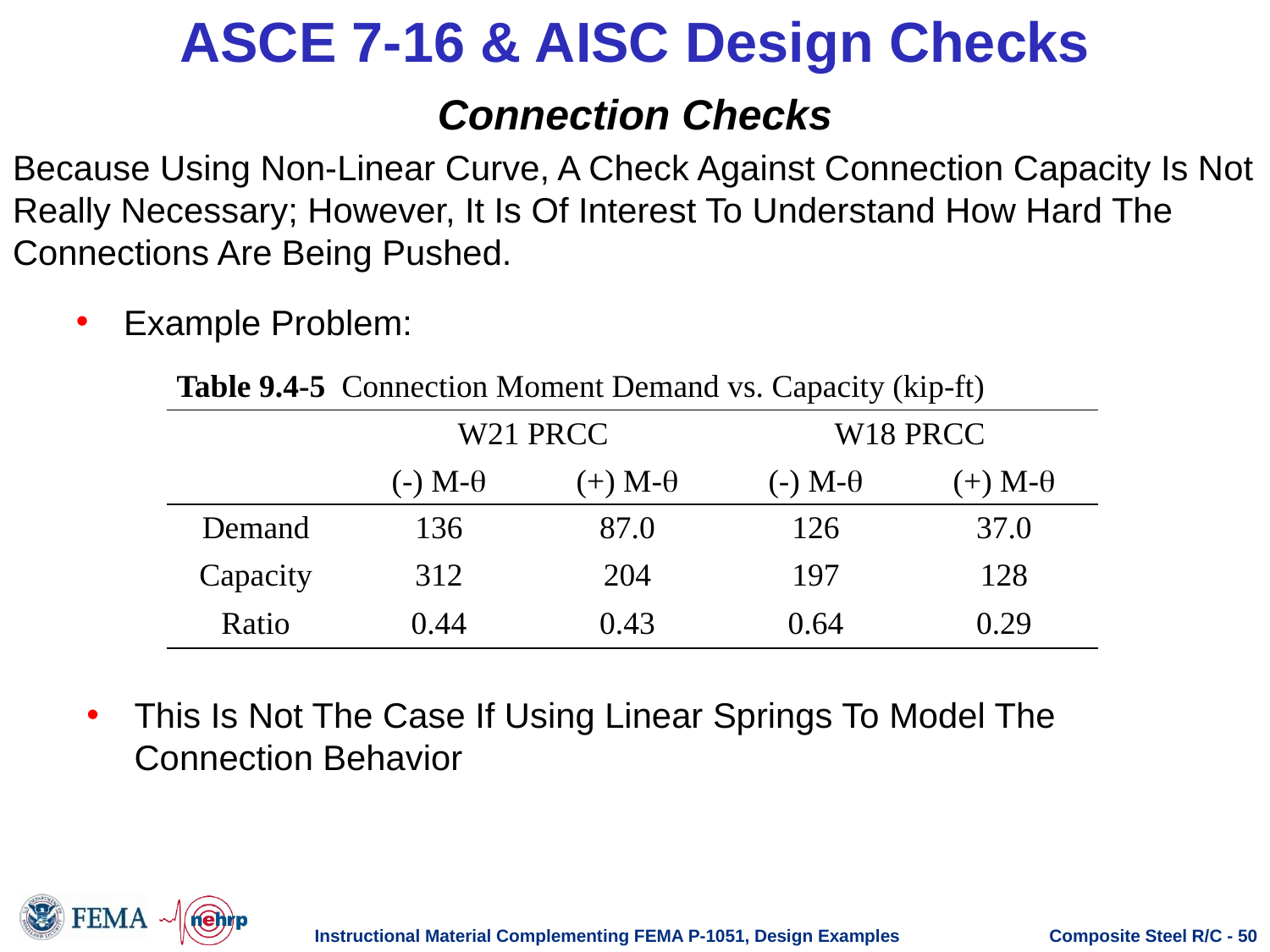

# ASCE 7-16 & AISC Design Checks
Connection Checks
Because Using Non-Linear Curve, A Check Against Connection Capacity Is Not Really Necessary; However, It Is Of Interest To Understand How Hard The Connections Are Being Pushed.
Example Problem:
| Table 9.4-5 Connection Moment Demand vs. Capacity (kip-ft) |  |  |  |  |
| --- | --- | --- | --- | --- |
|  | W21 PRCC |  | W18 PRCC |  |
|  | (-) M-θ | (+) M-θ | (-) M-θ | (+) M-θ |
| Demand | 136 | 87.0 | 126 | 37.0 |
| Capacity | 312 | 204 | 197 | 128 |
| Ratio | 0.44 | 0.43 | 0.64 | 0.29 |
This Is Not The Case If Using Linear Springs To Model The Connection Behavior
Instructional Material Complementing FEMA P-1051, Design Examples
Composite Steel R/C - 50